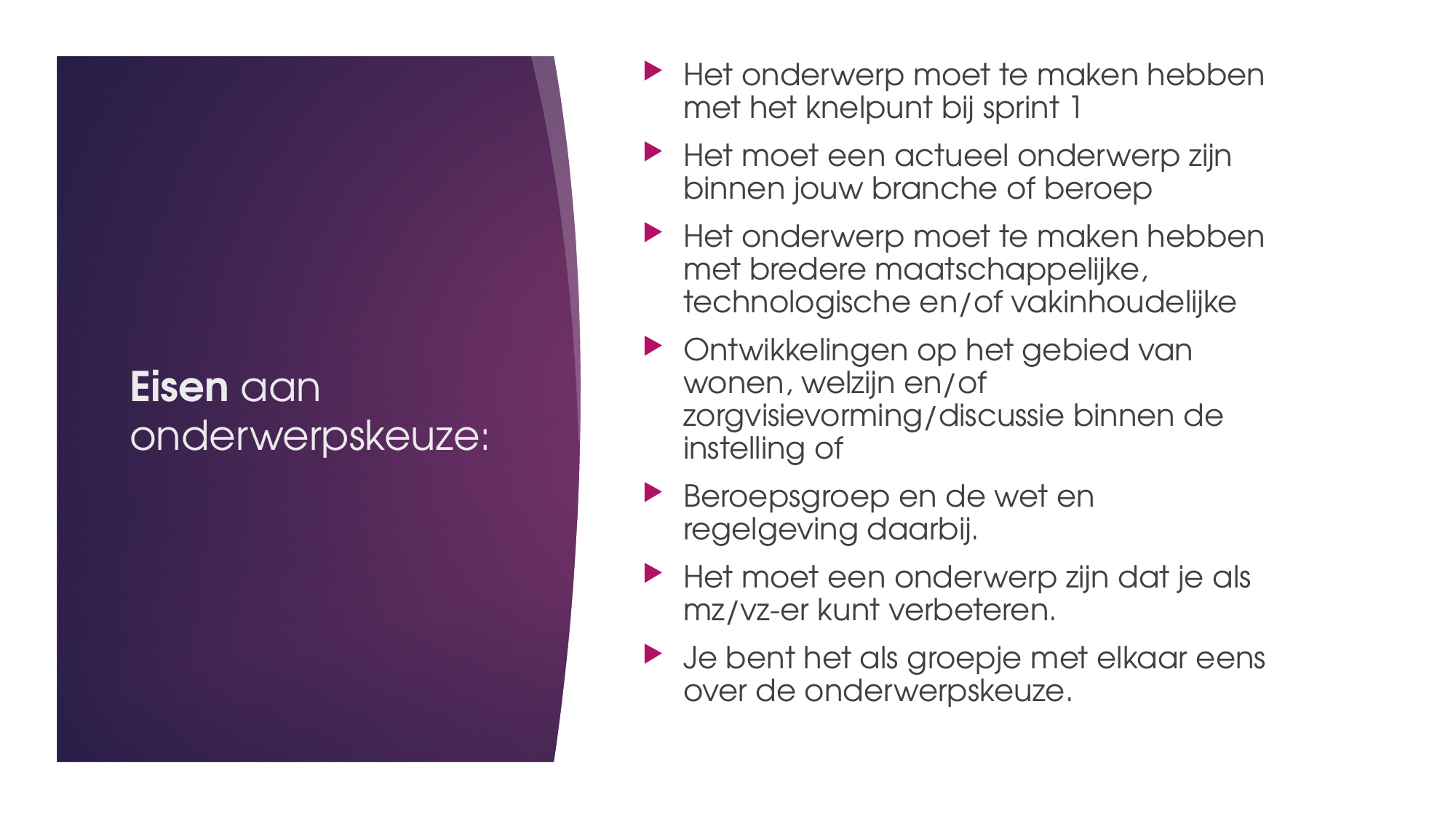

Het onderwerp moet te maken hebben met het knelpunt bij sprint 1
Het moet een actueel onderwerp zijn binnen jouw branche of beroep
Het onderwerp moet te maken hebben met bredere maatschappelijke, technologische en/of vakinhoudelijke
Ontwikkelingen op het gebied van wonen, welzijn en/of zorgvisievorming/discussie binnen de instelling of
Beroepsgroep en de wet en regelgeving daarbij.
Het moet een onderwerp zijn dat je als mz/vz-er kunt verbeteren.
Je bent het als groepje met elkaar eens over de onderwerpskeuze.

# Eisen aan onderwerpskeuze: